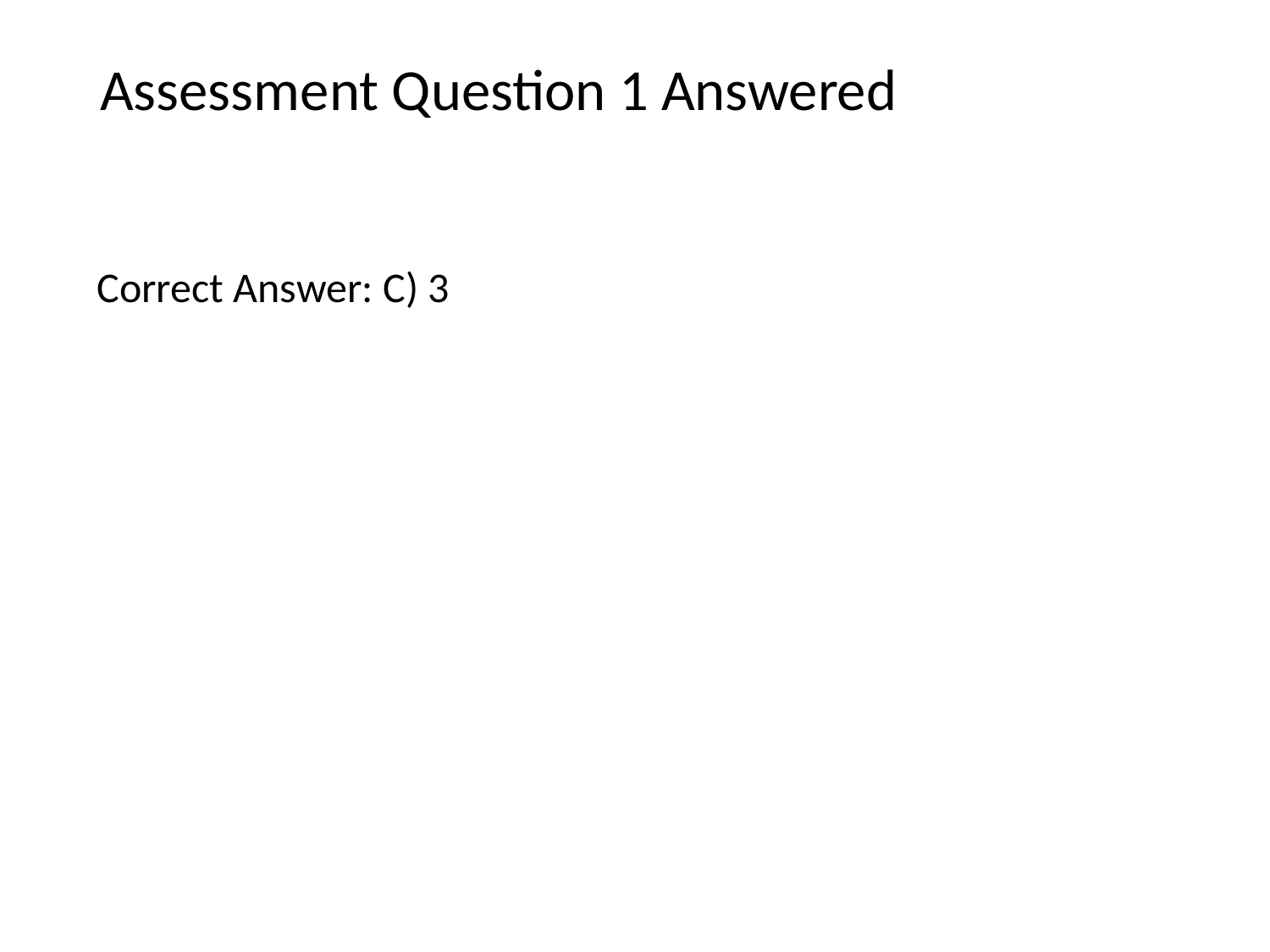

# Assessment Question 1 Answered
Correct Answer: C) 3